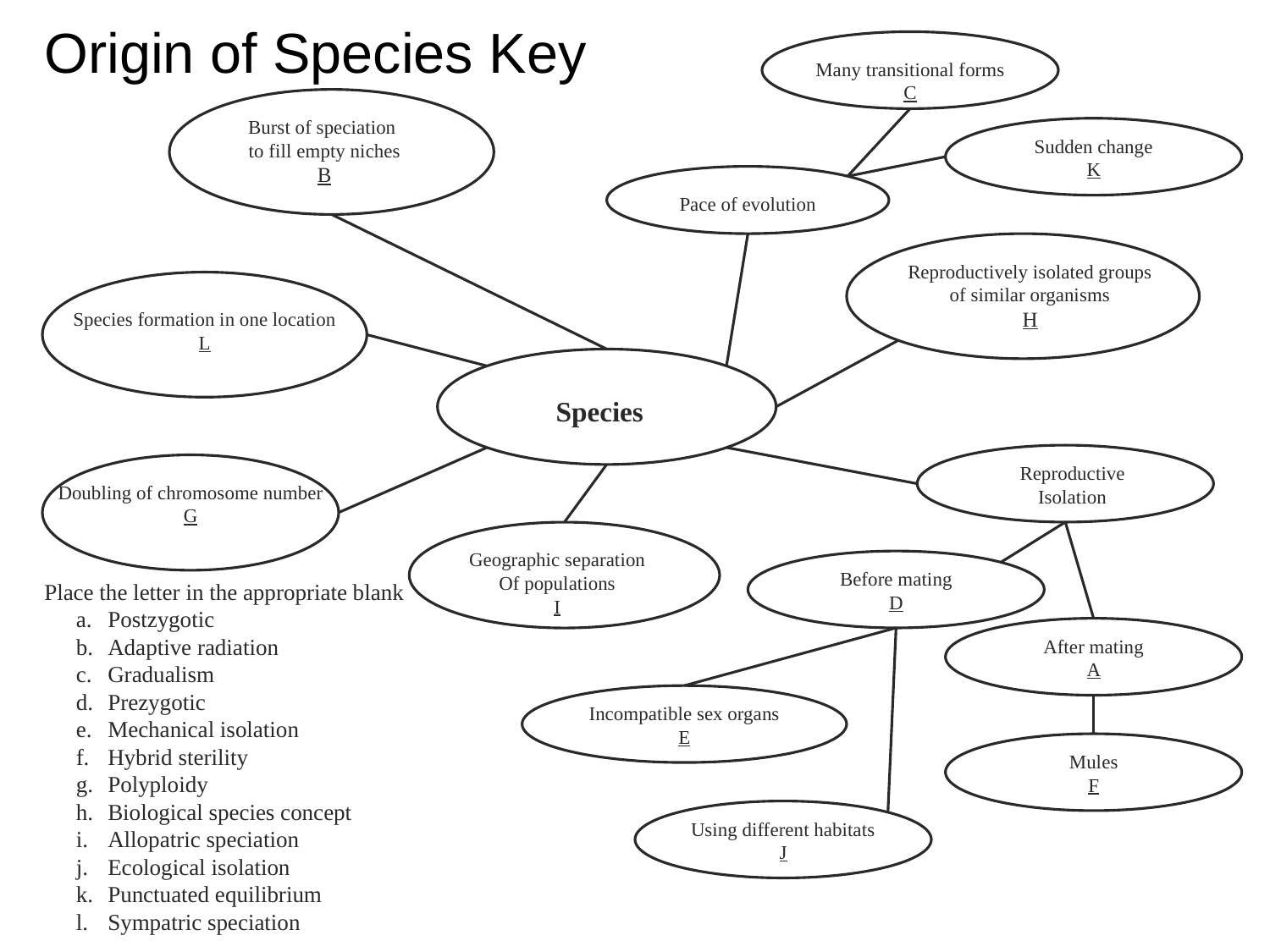

Origin of Species Key

Many transitional forms
C

Burst of speciation
to fill empty niches
B

Sudden change
K

Pace of evolution

Reproductively isolated groups of similar organisms
H

Species formation in one location
L

Species

Reproductive
Isolation

Doubling of chromosome number
G

Geographic separation
Of populations
I

Before mating
D

After mating
A

Incompatible sex organs
E

Mules
F

Using different habitats
J
	Place the letter in the appropriate blank
Postzygotic
Adaptive radiation
Gradualism
Prezygotic
Mechanical isolation
Hybrid sterility
Polyploidy
Biological species concept
Allopatric speciation
Ecological isolation
Punctuated equilibrium
Sympatric speciation